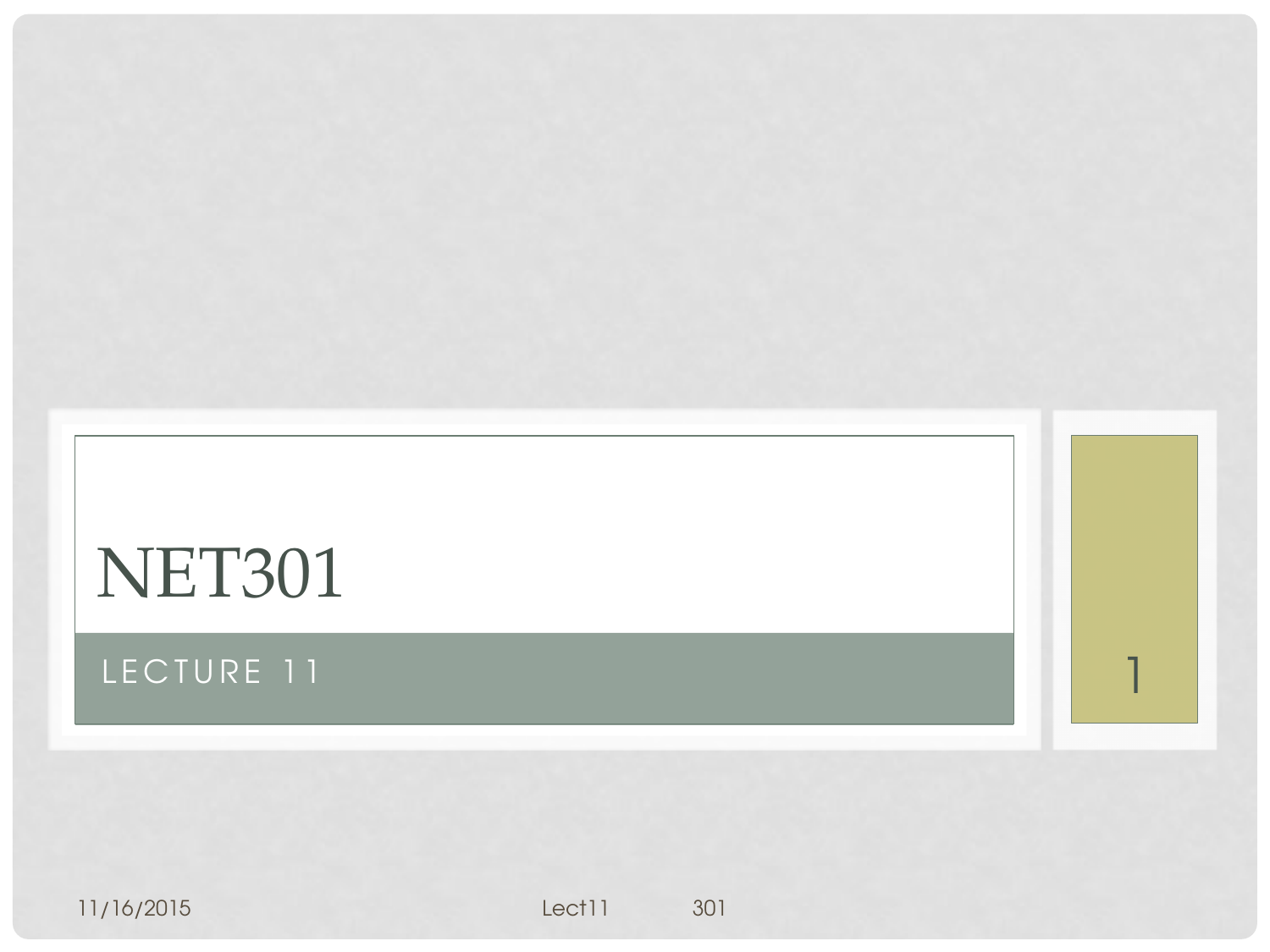

# net301
1
LECTURE 11
11/16/2015
Lect11              301